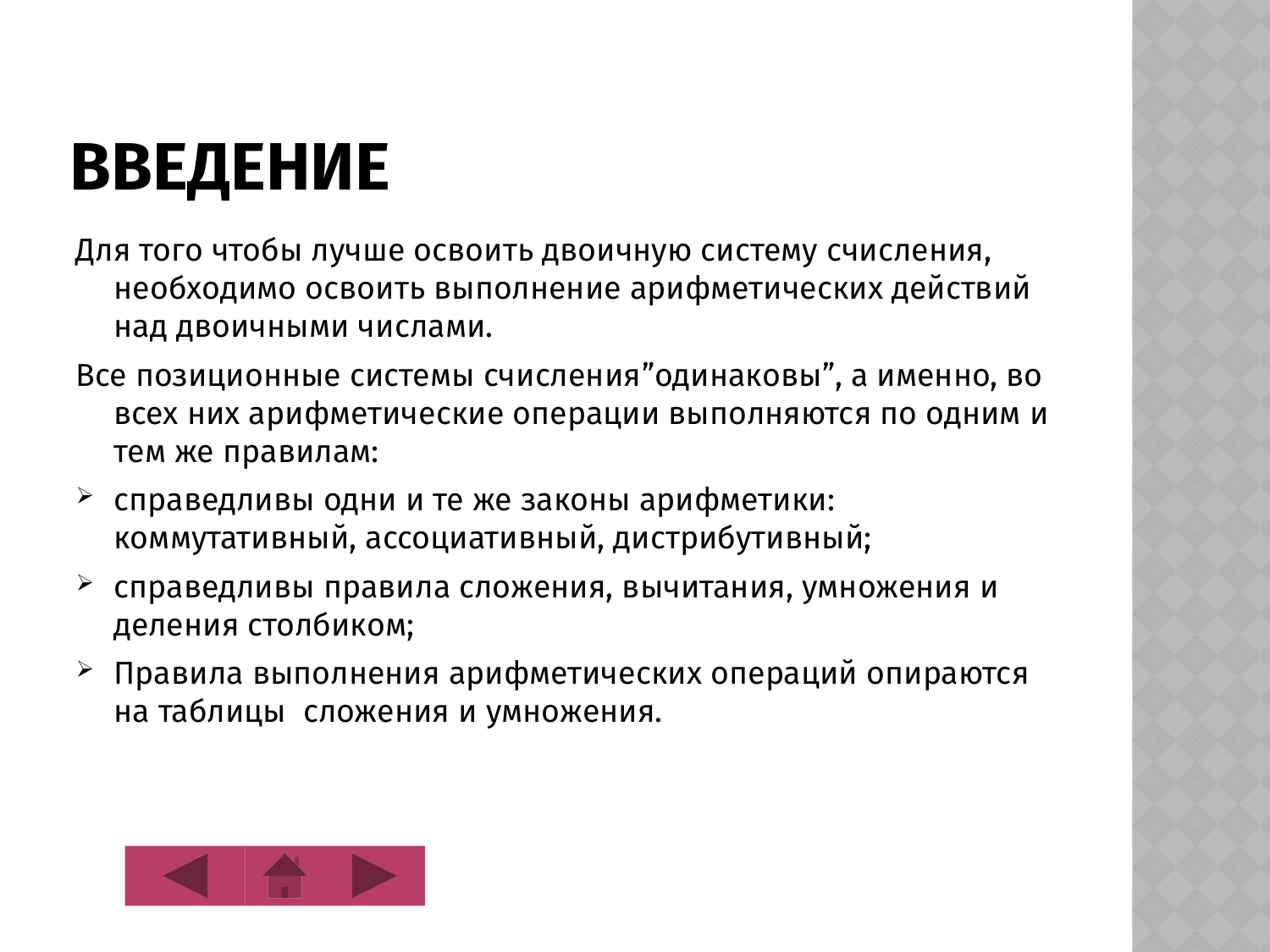

# Введение
Для того чтобы лучше освоить двоичную систему счисления, необходимо освоить выполнение арифметических действий над двоичными числами.
Все позиционные системы счисления”одинаковы”, а именно, во всех них арифметические операции выполняются по одним и тем же правилам:
справедливы одни и те же законы арифметики: коммутативный, ассоциативный, дистрибутивный;
справедливы правила сложения, вычитания, умножения и деления столбиком;
Правила выполнения арифметических операций опираются на таблицы  сложения и умножения.